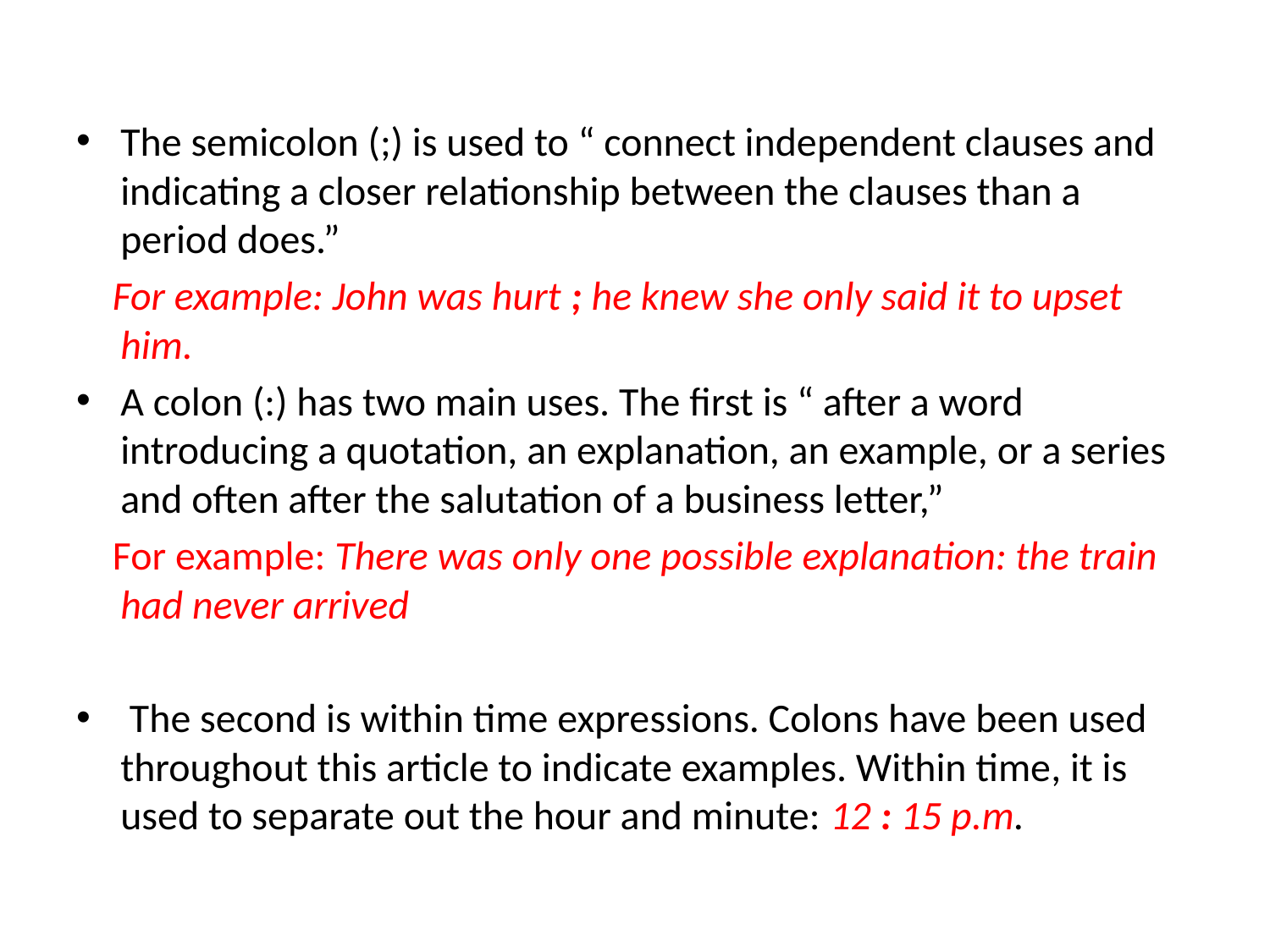

The semicolon (;) is used to “ connect independent clauses and indicating a closer relationship between the clauses than a period does.”
    For example: John was hurt ; he knew she only said it to upset him.
A colon (:) has two main uses. The first is “ after a word introducing a quotation, an explanation, an example, or a series and often after the salutation of a business letter,”
    For example: There was only one possible explanation: the train had never arrived

 The second is within time expressions. Colons have been used throughout this article to indicate examples. Within time, it is used to separate out the hour and minute: 12 : 15 p.m.